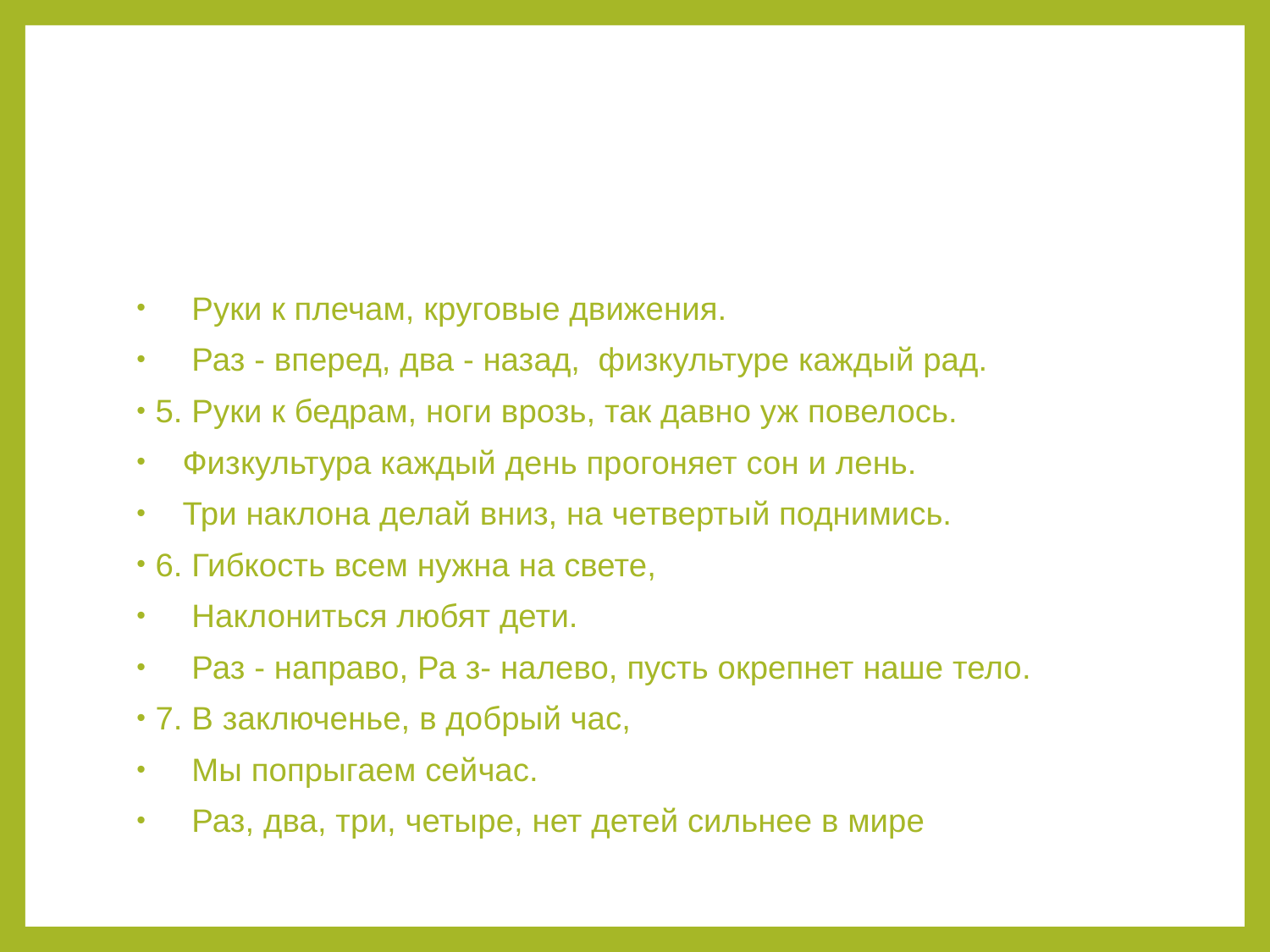

#
    Руки к плечам, круговые движения.
    Раз - вперед, два - назад,  физкультуре каждый рад.
5. Руки к бедрам, ноги врозь, так давно уж повелось.
   Физкультура каждый день прогоняет сон и лень.
   Три наклона делай вниз, на четвертый поднимись.
6. Гибкость всем нужна на свете,
    Наклониться любят дети.
    Раз - направо, Ра з- налево, пусть окрепнет наше тело.
7. В заключенье, в добрый час,
    Мы попрыгаем сейчас.
    Раз, два, три, четыре, нет детей сильнее в мире